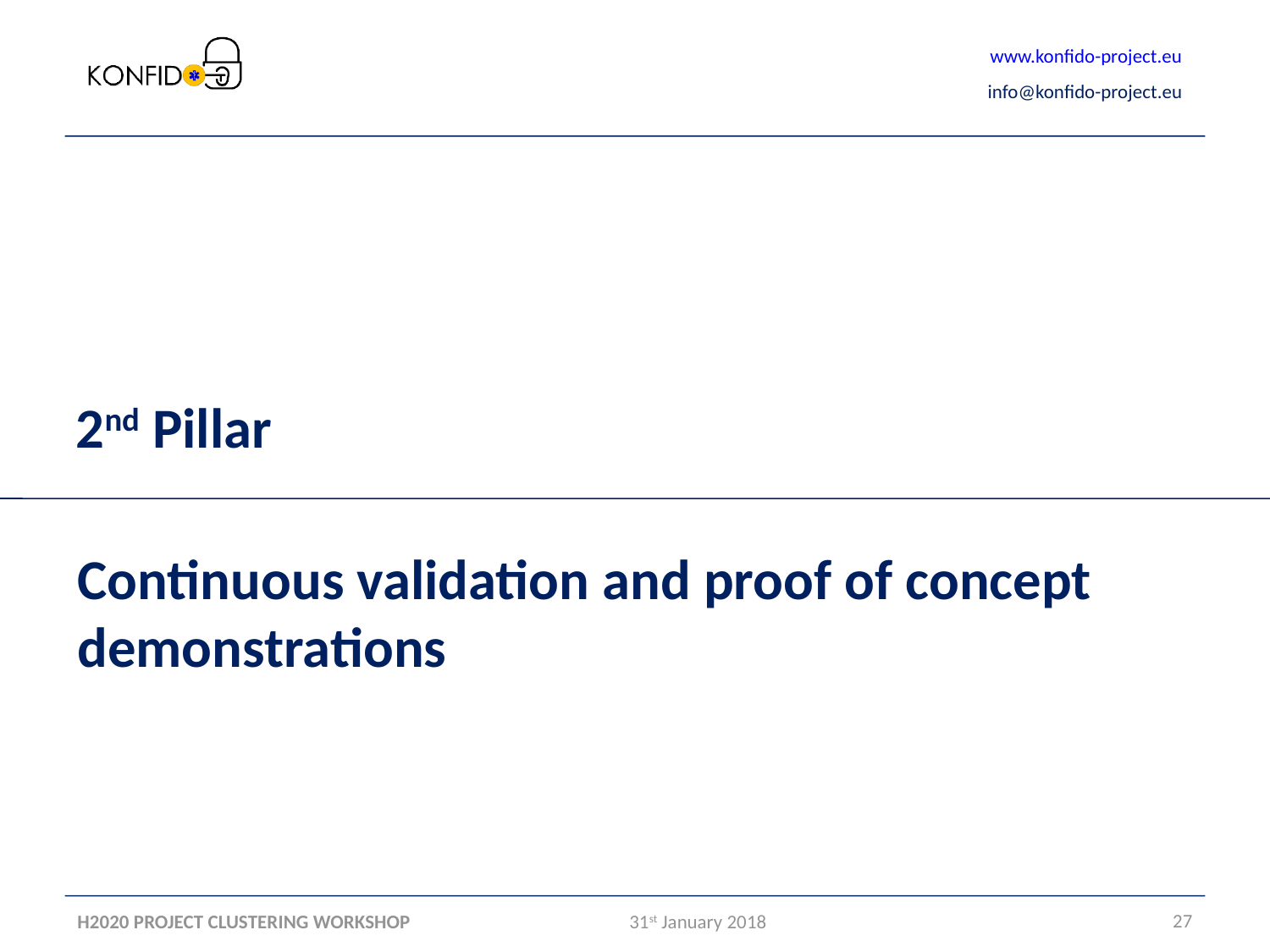

2nd Pillar
Continuous validation and proof of concept demonstrations
H2020 PROJECT CLUSTERING WORKSHOP
27
31st January 2018